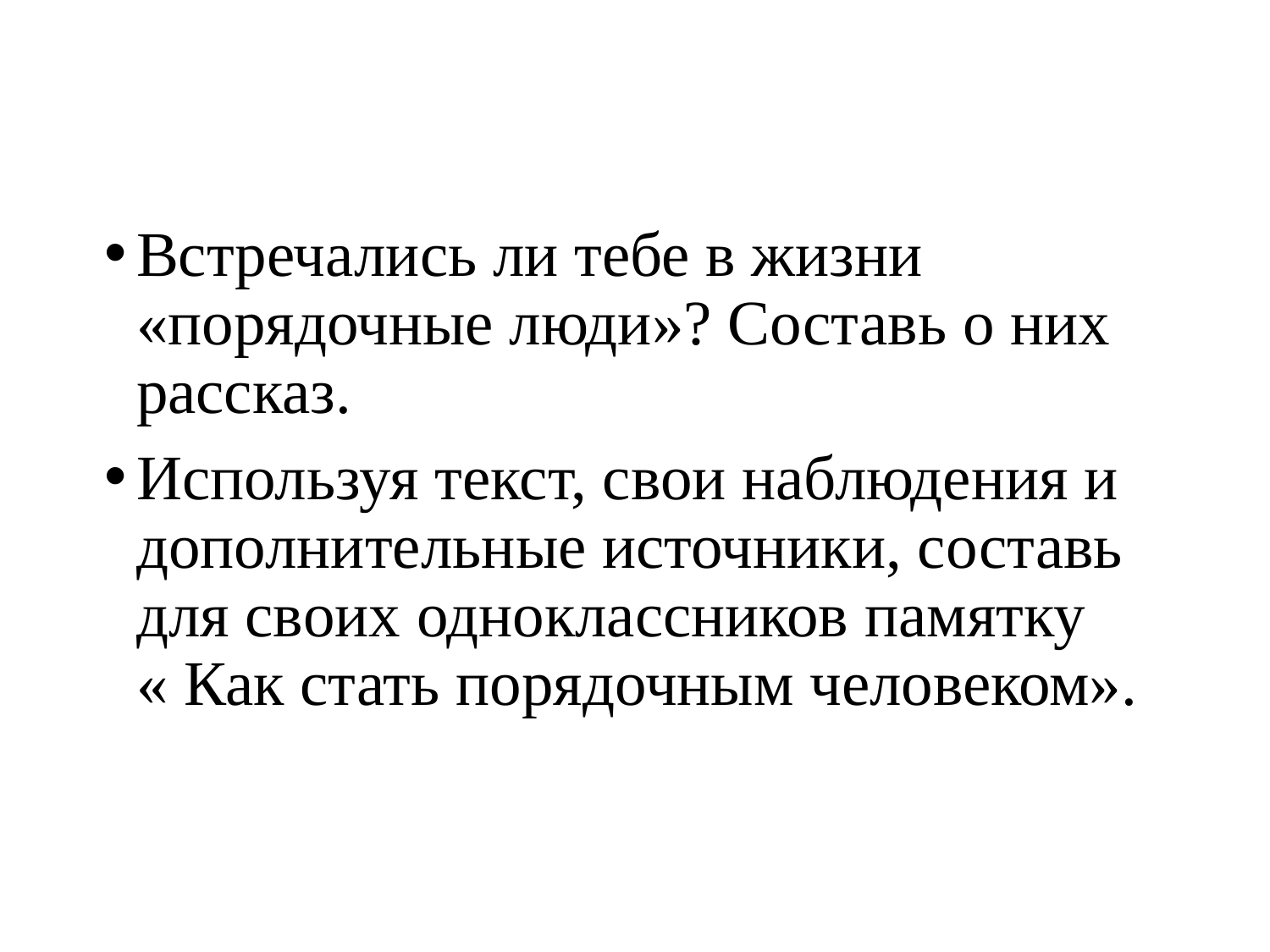

#
Встречались ли тебе в жизни «порядочные люди»? Составь о них рассказ.
Используя текст, свои наблюдения и дополнительные источники, составь для своих одноклассников памятку    « Как стать порядочным человеком».